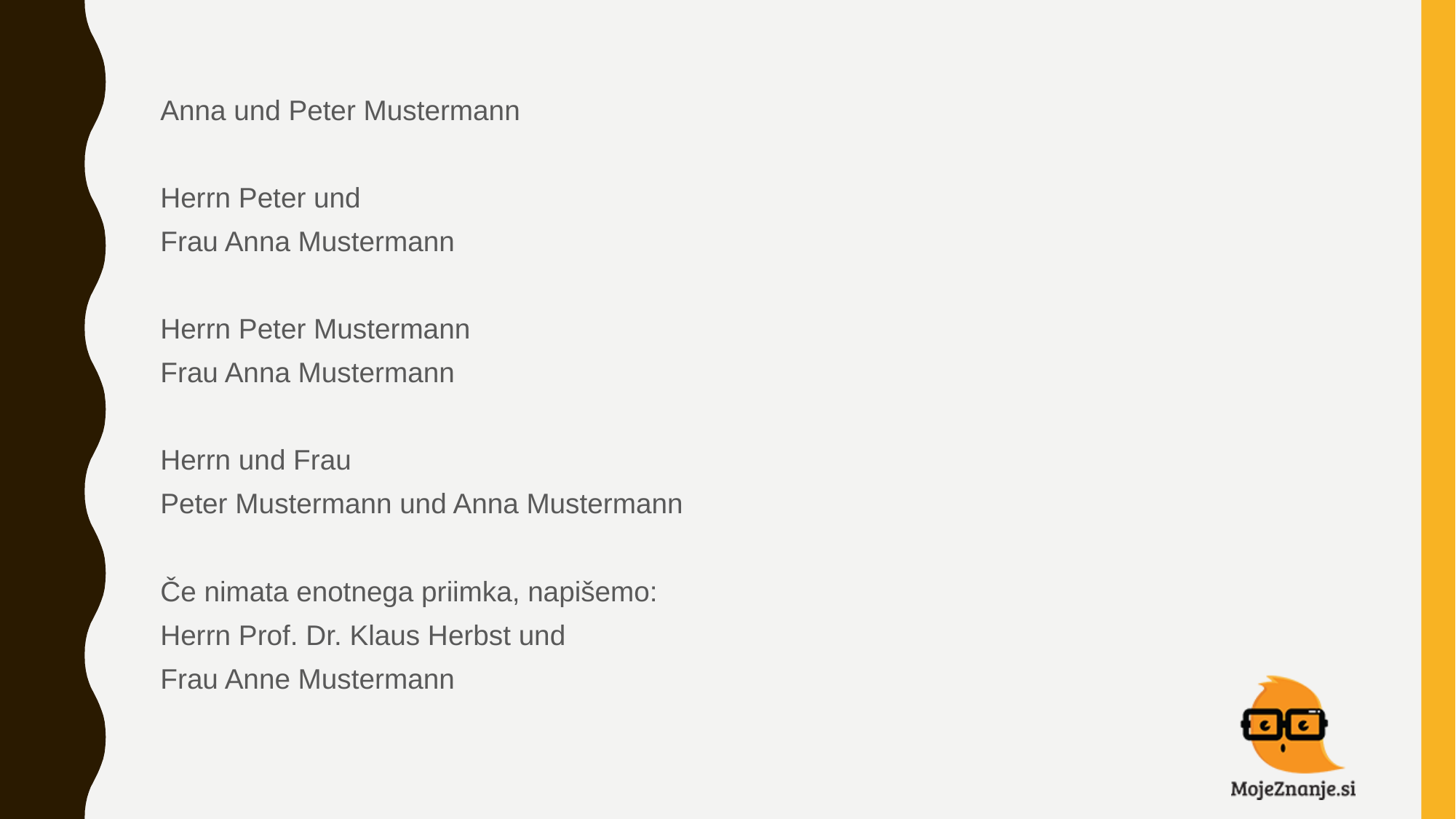

Anna und Peter Mustermann

Herrn Peter und
Frau Anna Mustermann

Herrn Peter Mustermann
Frau Anna Mustermann

Herrn und Frau
Peter Mustermann und Anna Mustermann

Če nimata enotnega priimka, napišemo:
Herrn Prof. Dr. Klaus Herbst und
Frau Anne Mustermann